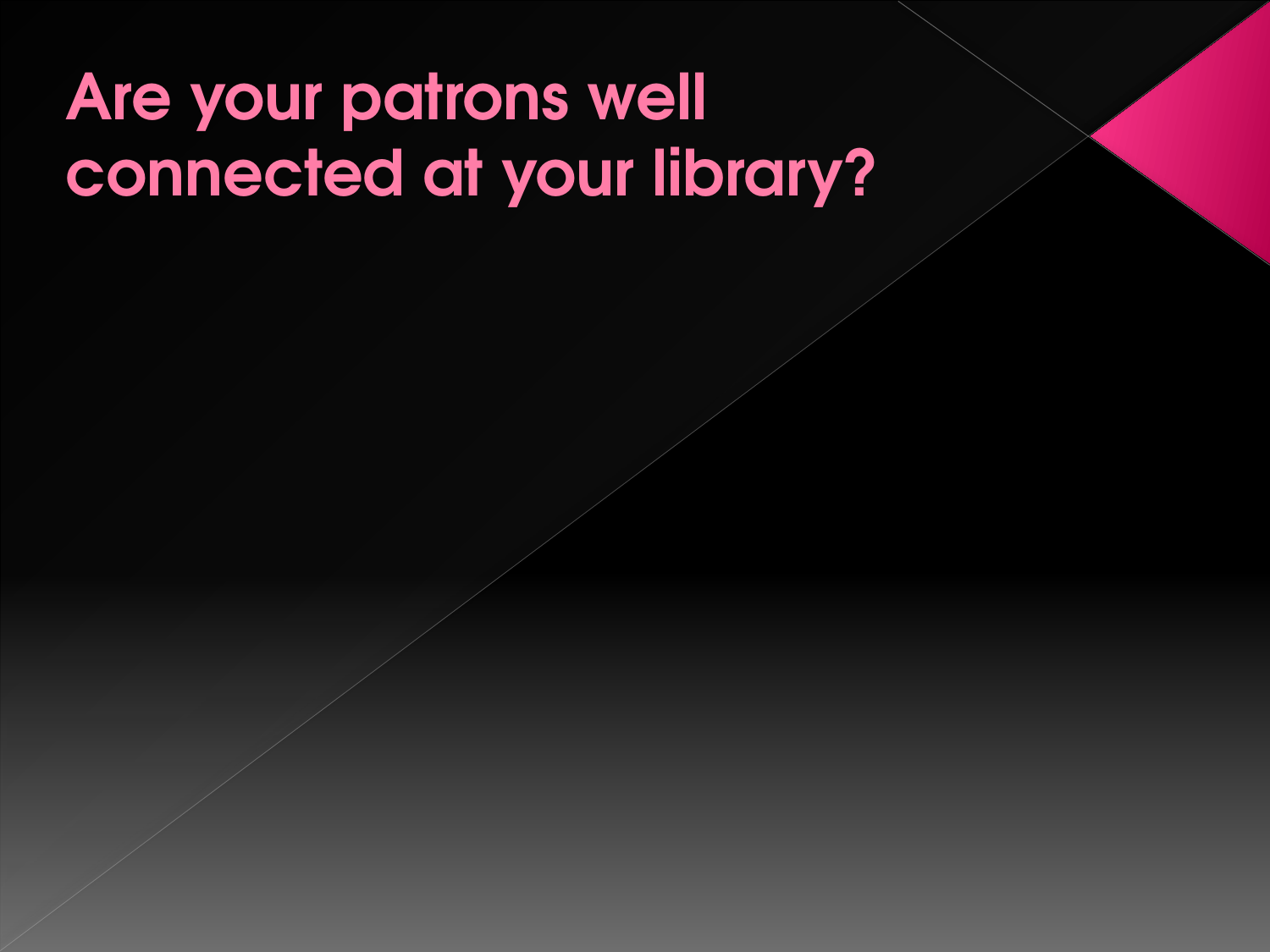

# Are your patrons well connected at your library?